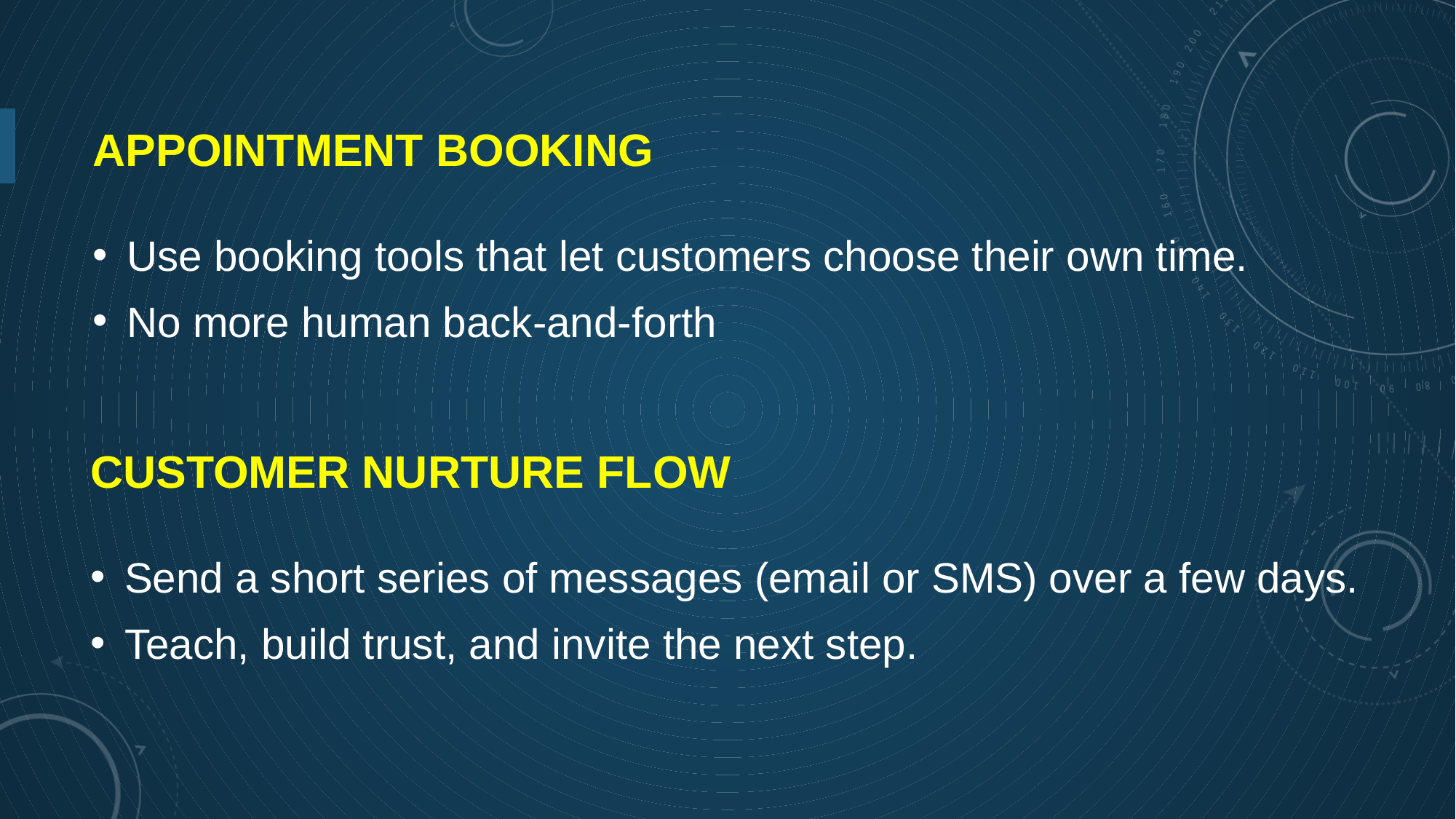

# Appointment Booking
Use booking tools that let customers choose their own time.
No more human back-and-forth
Customer Nurture Flow
Send a short series of messages (email or SMS) over a few days.
Teach, build trust, and invite the next step.